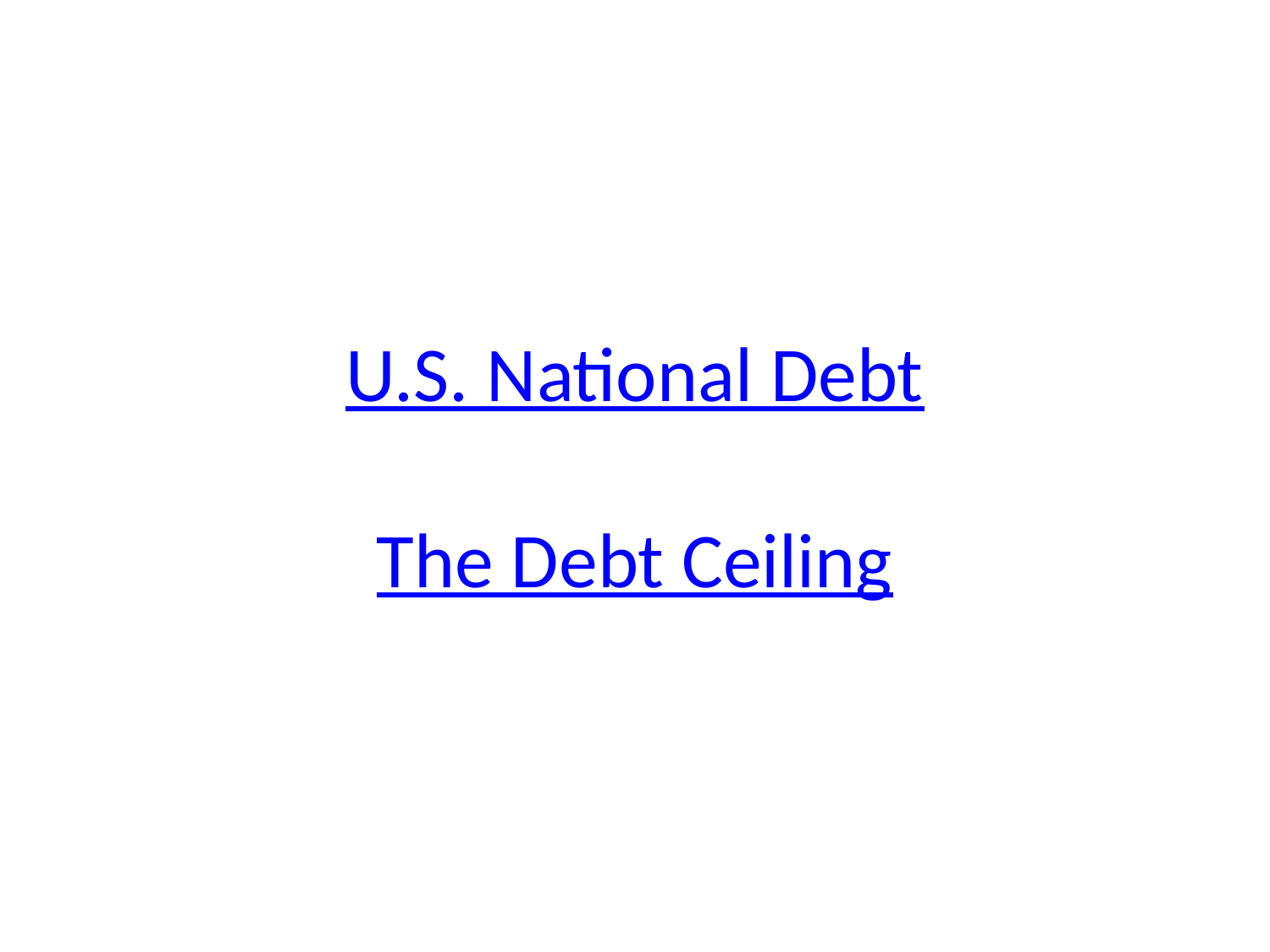

# U.S. National Debt The Debt Ceiling